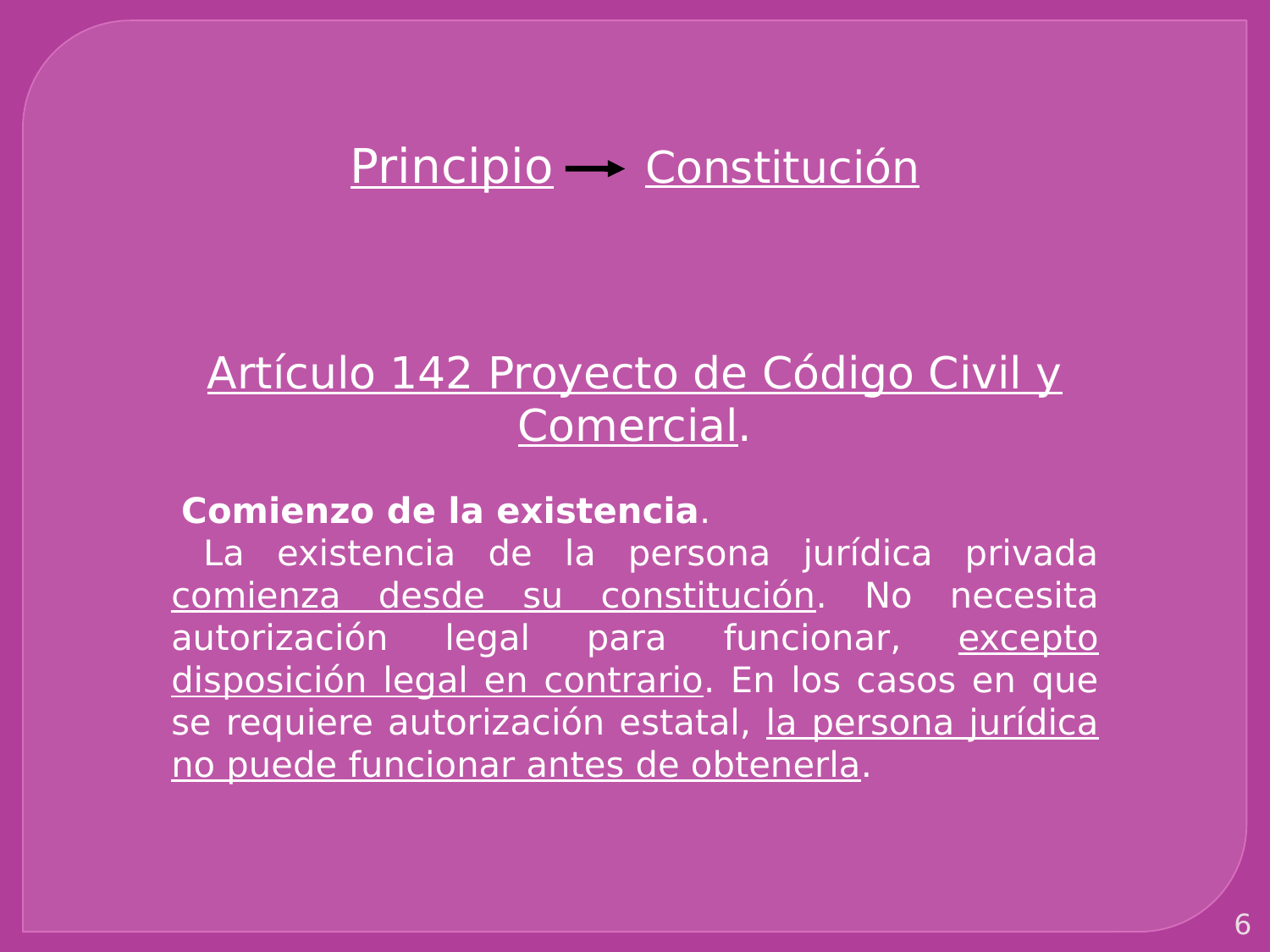

Principio      Constitución

Artículo 142 Proyecto de Código Civil y Comercial.

 Comienzo de la existencia.
 La existencia de la persona jurídica privada comienza desde su constitución. No necesita autorización legal para funcionar, excepto disposición legal en contrario. En los casos en que se requiere autorización estatal, la persona jurídica no puede funcionar antes de obtenerla.
6